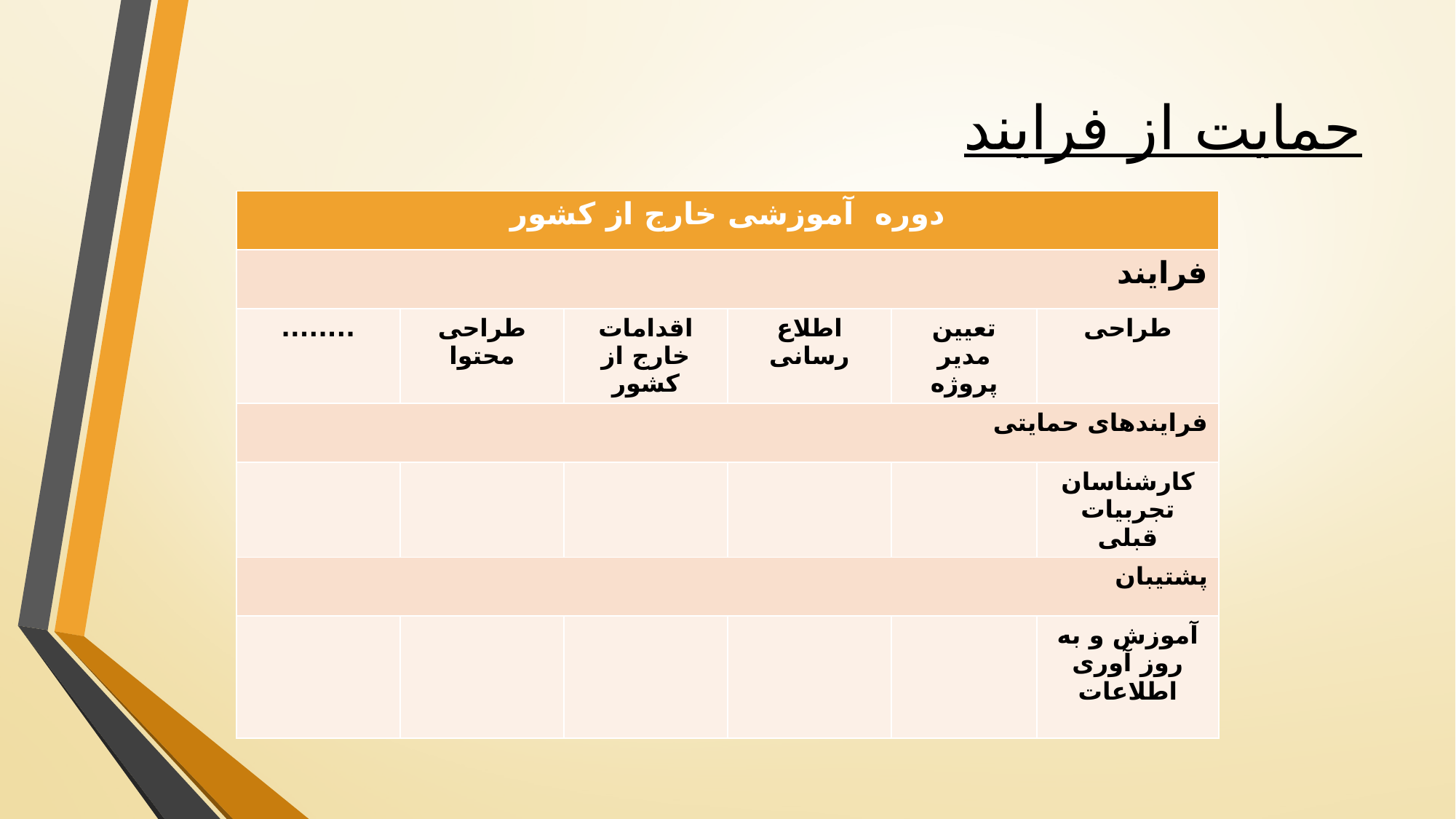

# حمایت از فرایند
| دوره آموزشی خارج از کشور |  |  |  |  |  |
| --- | --- | --- | --- | --- | --- |
| فرایند |  |  |  |  |  |
| ........ | طراحی محتوا | اقدامات خارج از کشور | اطلاع رسانی | تعیین مدیر پروژه | طراحی |
| فرایندهای حمایتی |  |  |  |  |  |
|  |  |  |  |  | کارشناسان تجربیات قبلی |
| پشتیبان |  |  |  |  |  |
|  |  |  |  |  | آموزش و به روز آوری اطلاعات |